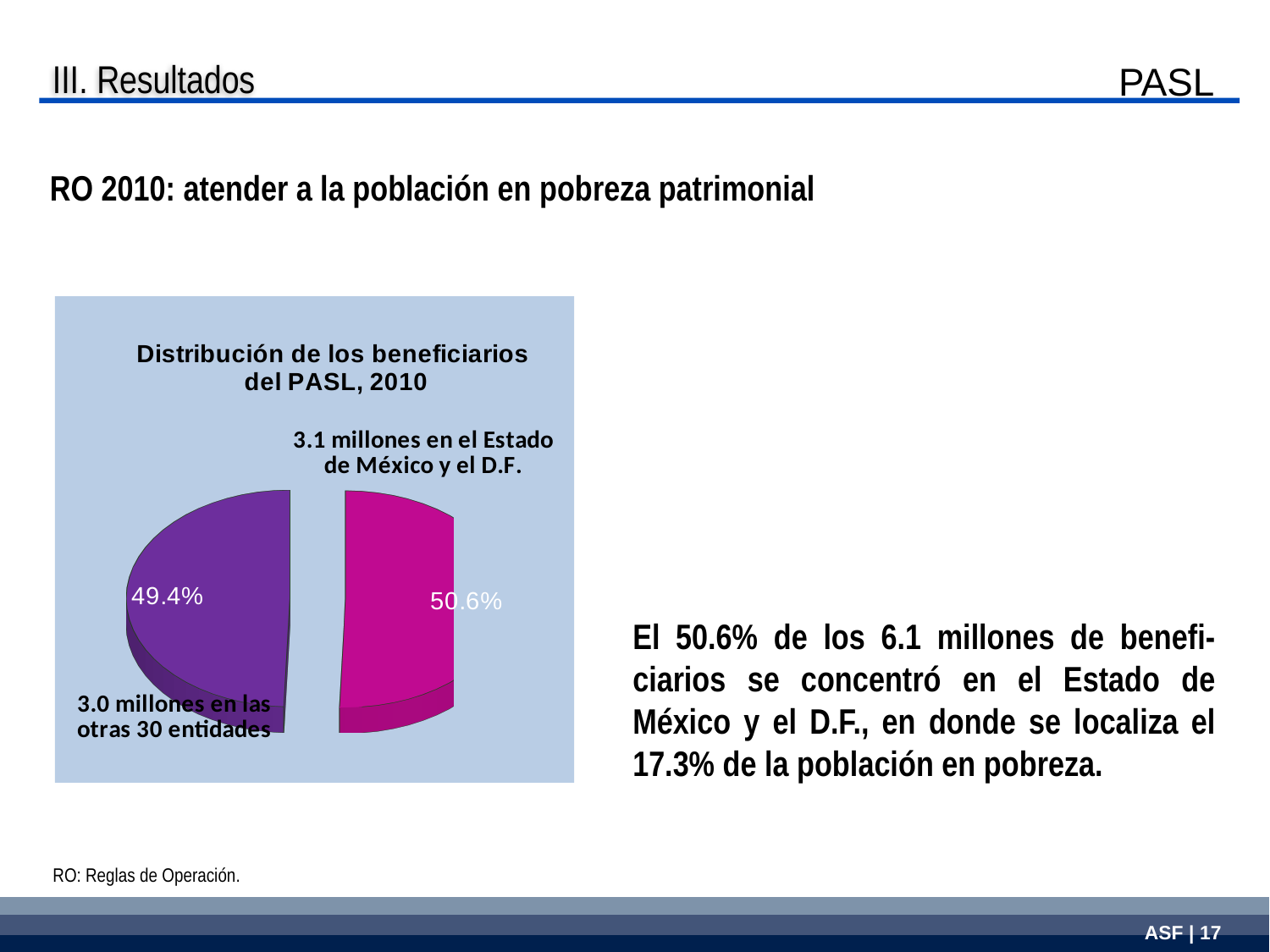

III. Resultados
PASL

RO 2010: atender a la población en pobreza patrimonial

[unsupported chart]

El 50.6% de los 6.1 millones de benefi-ciarios se concentró en el Estado de México y el D.F., en donde se localiza el 17.3% de la población en pobreza.
RO: Reglas de Operación.
|  |
| --- |
|  |
|  |
ASF | 17